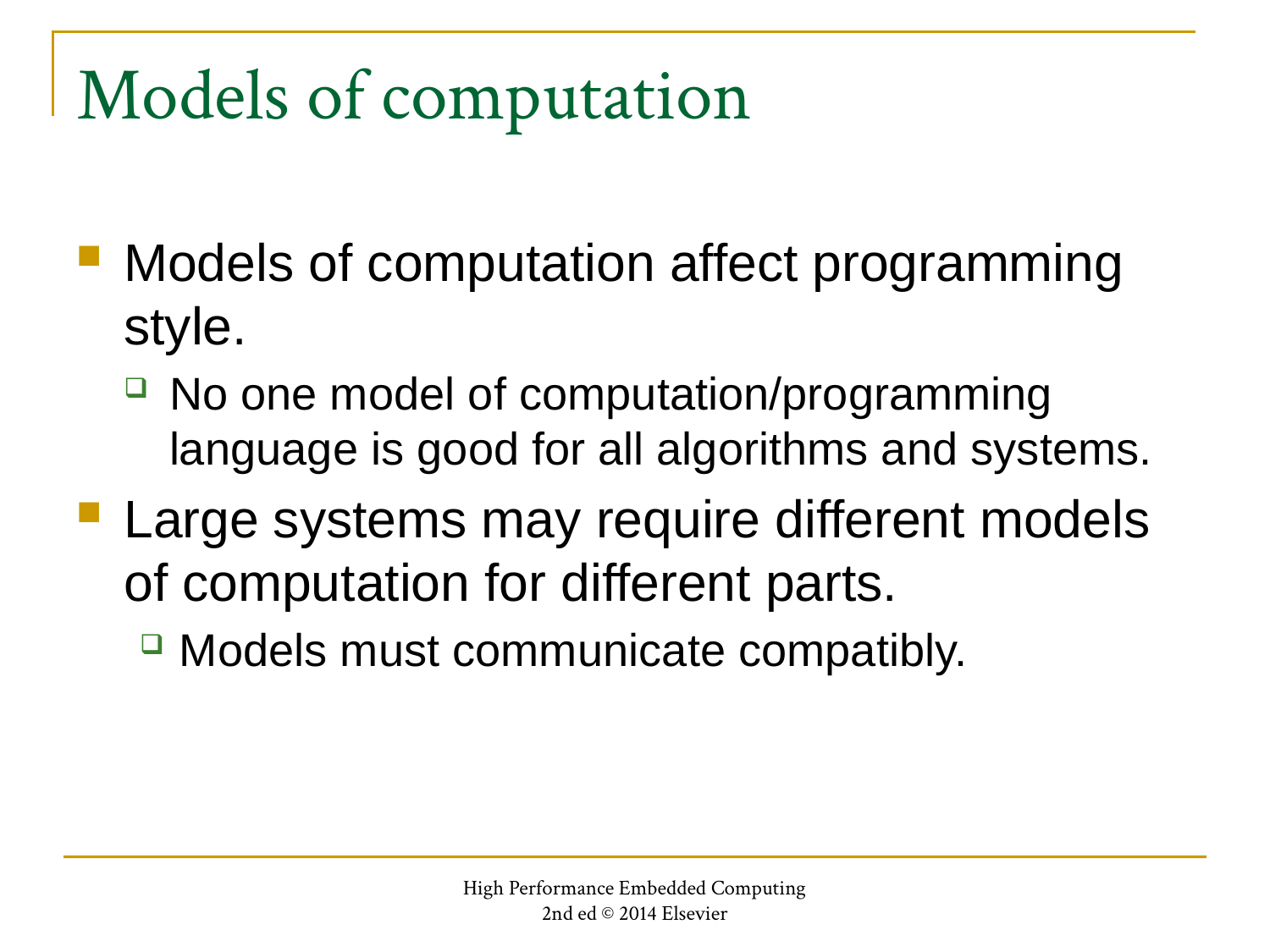

# Models of computation
Models of computation affect programming style.
No one model of computation/programming language is good for all algorithms and systems.
Large systems may require different models of computation for different parts.
Models must communicate compatibly.
High Performance Embedded Computing 2nd ed © 2014 Elsevier